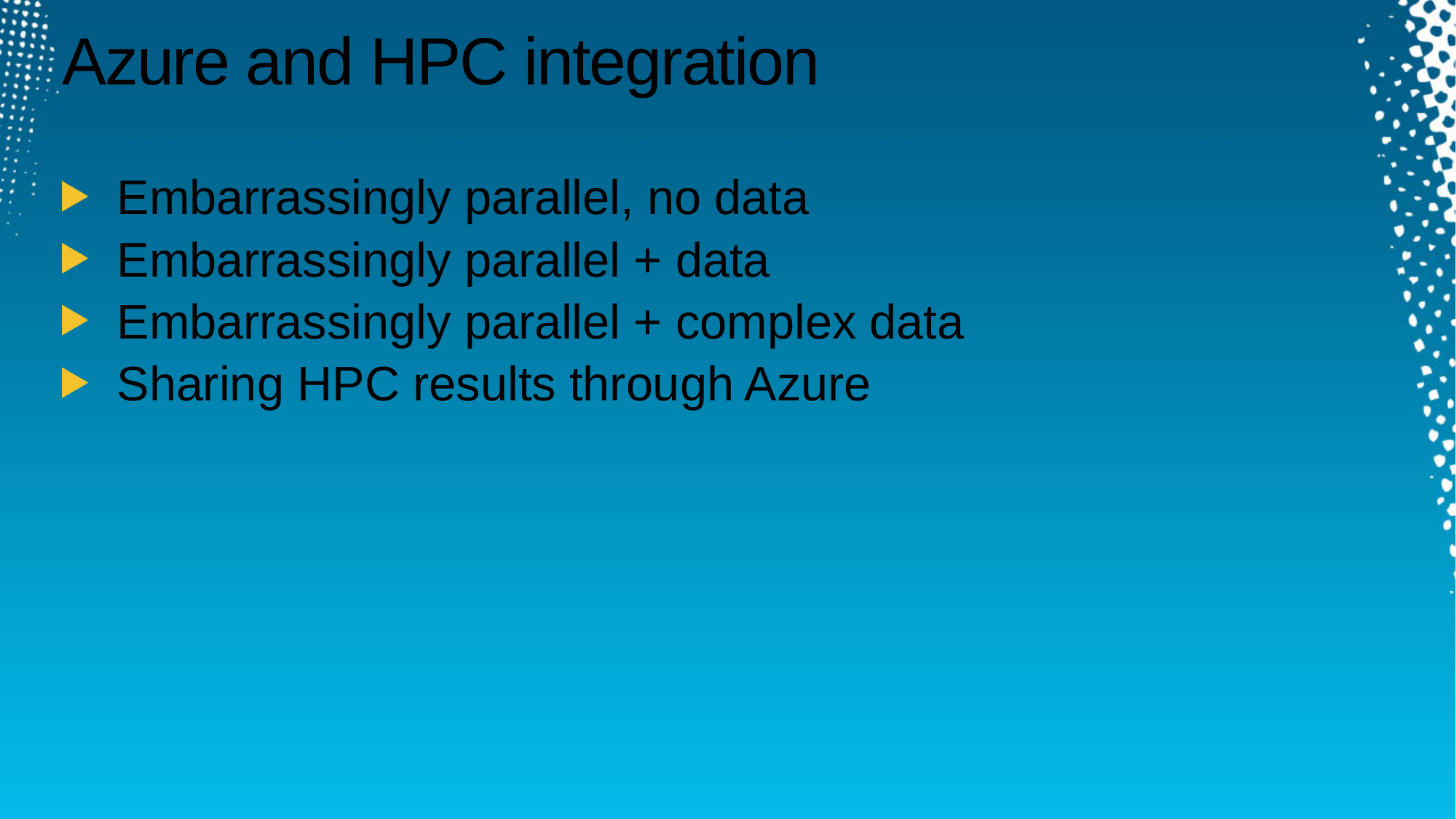

# Azure and HPC integration
Embarrassingly parallel, no data
Embarrassingly parallel + data
Embarrassingly parallel + complex data
Sharing HPC results through Azure